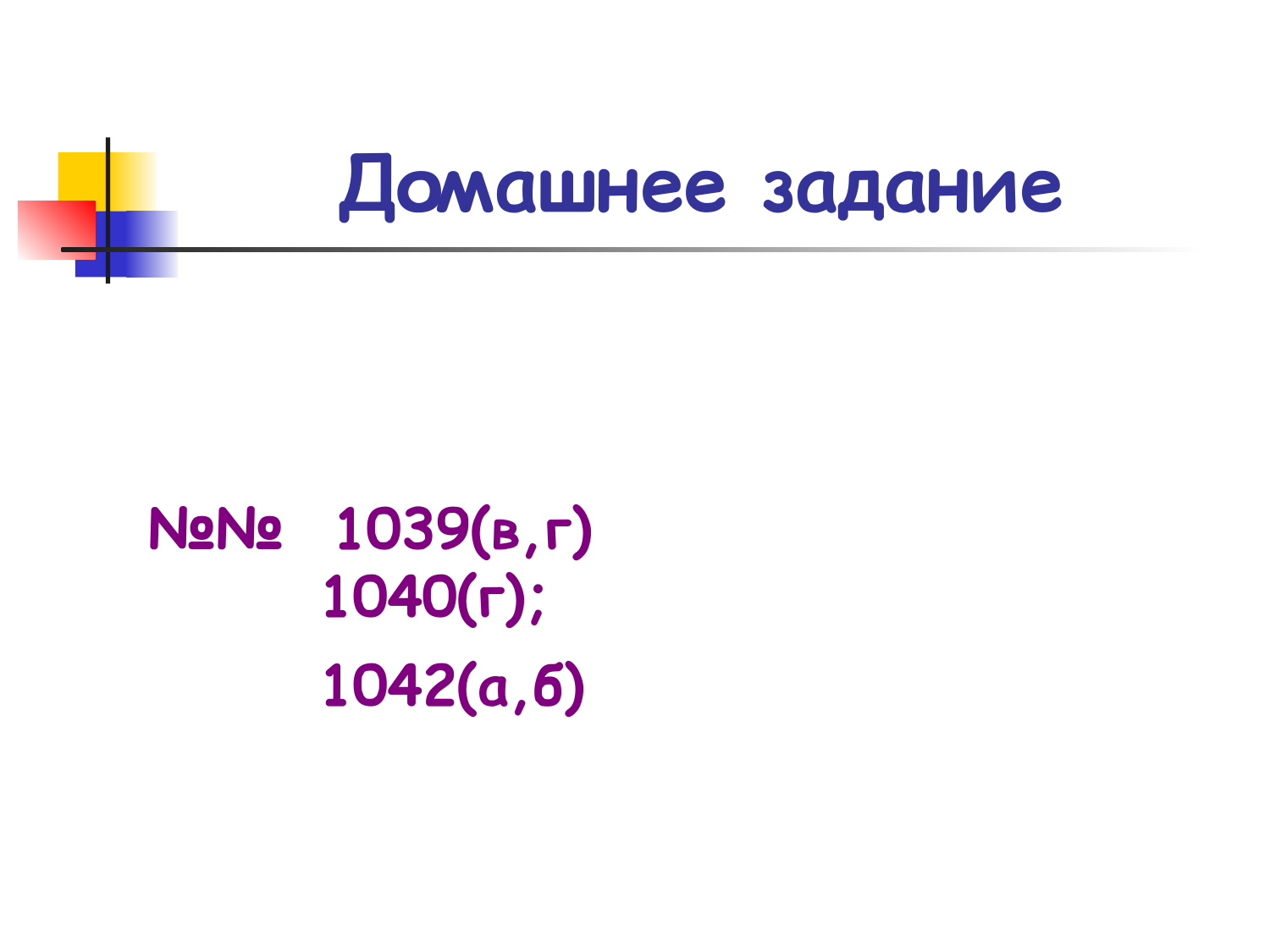

# Домашнее задание
№№  1039(в,г)
       1040(г);
       1042(а,б)